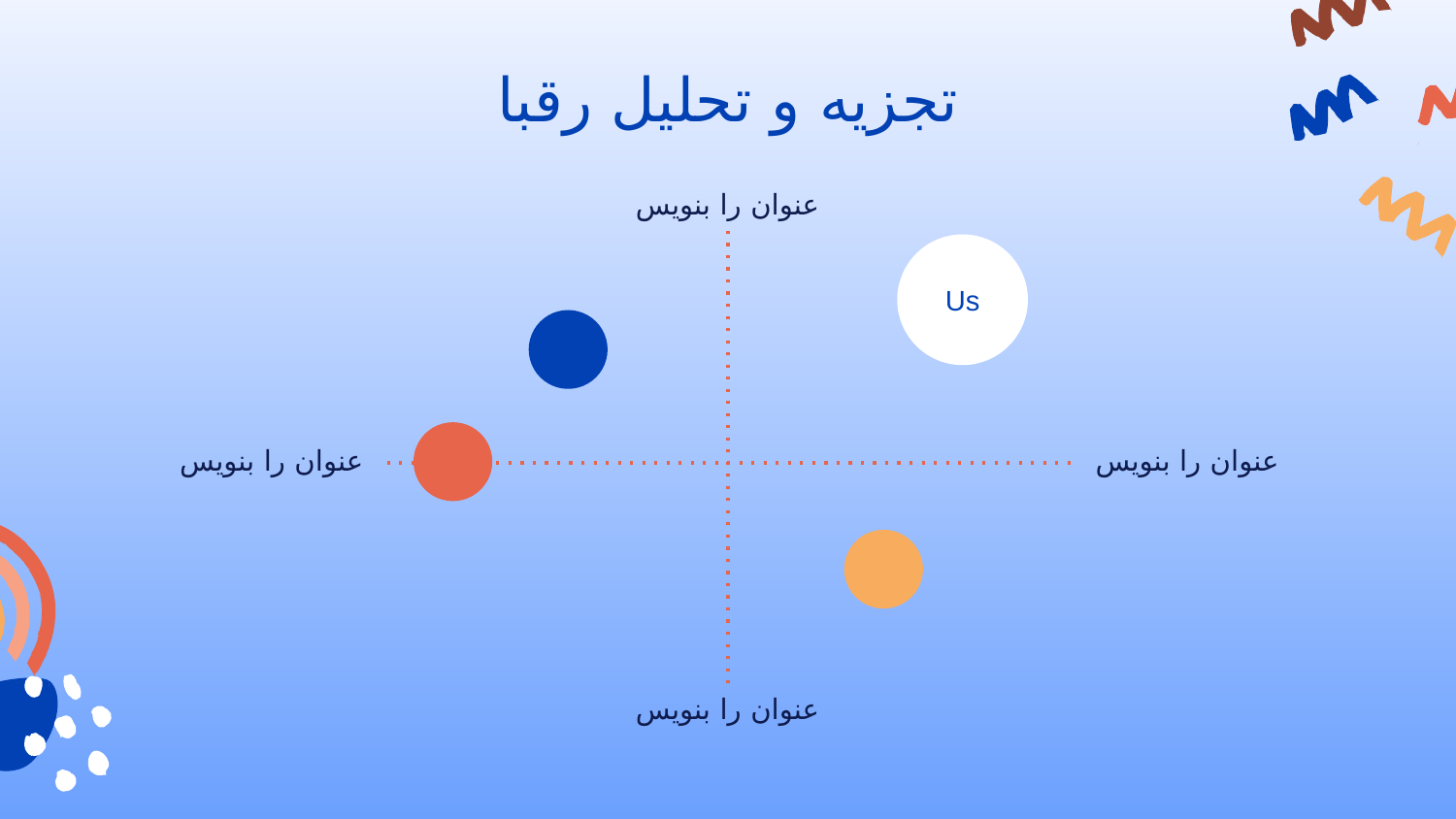

# تجزیه و تحلیل رقبا
عنوان را بنویس

Us

عنوان را بنویس
عنوان را بنویس

عنوان را بنویس